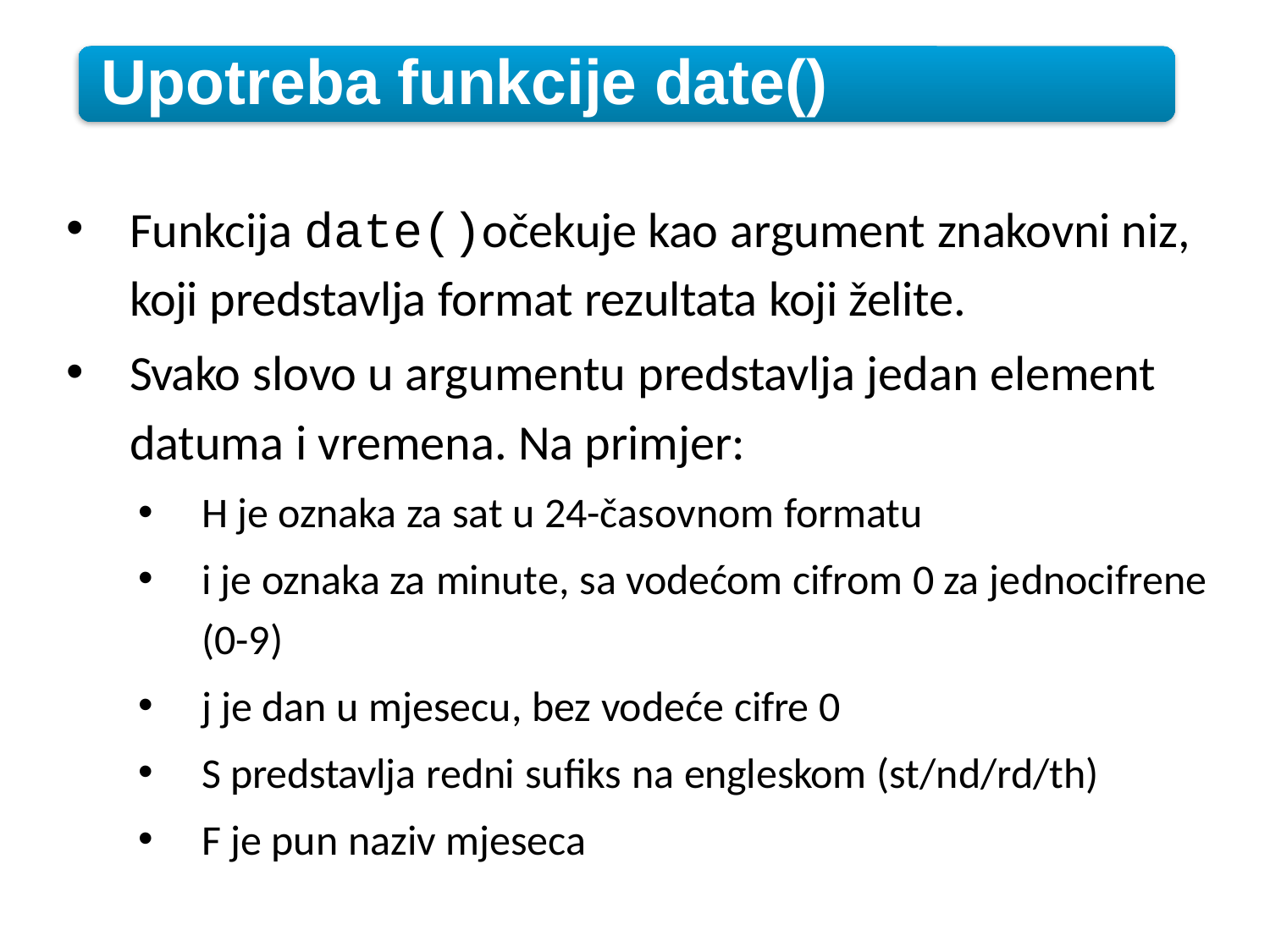

Upotreba funkcije date()
Funkcija date()očekuje kao argument znakovni niz, koji predstavlja format rezultata koji želite.
Svako slovo u argumentu predstavlja jedan element datuma i vremena. Na primjer:
H je oznaka za sat u 24-časovnom formatu
i je oznaka za minute, sa vodećom cifrom 0 za jednocifrene (0-9)
j je dan u mjesecu, bez vodeće cifre 0
S predstavlja redni sufiks na engleskom (st/nd/rd/th)
F je pun naziv mjeseca